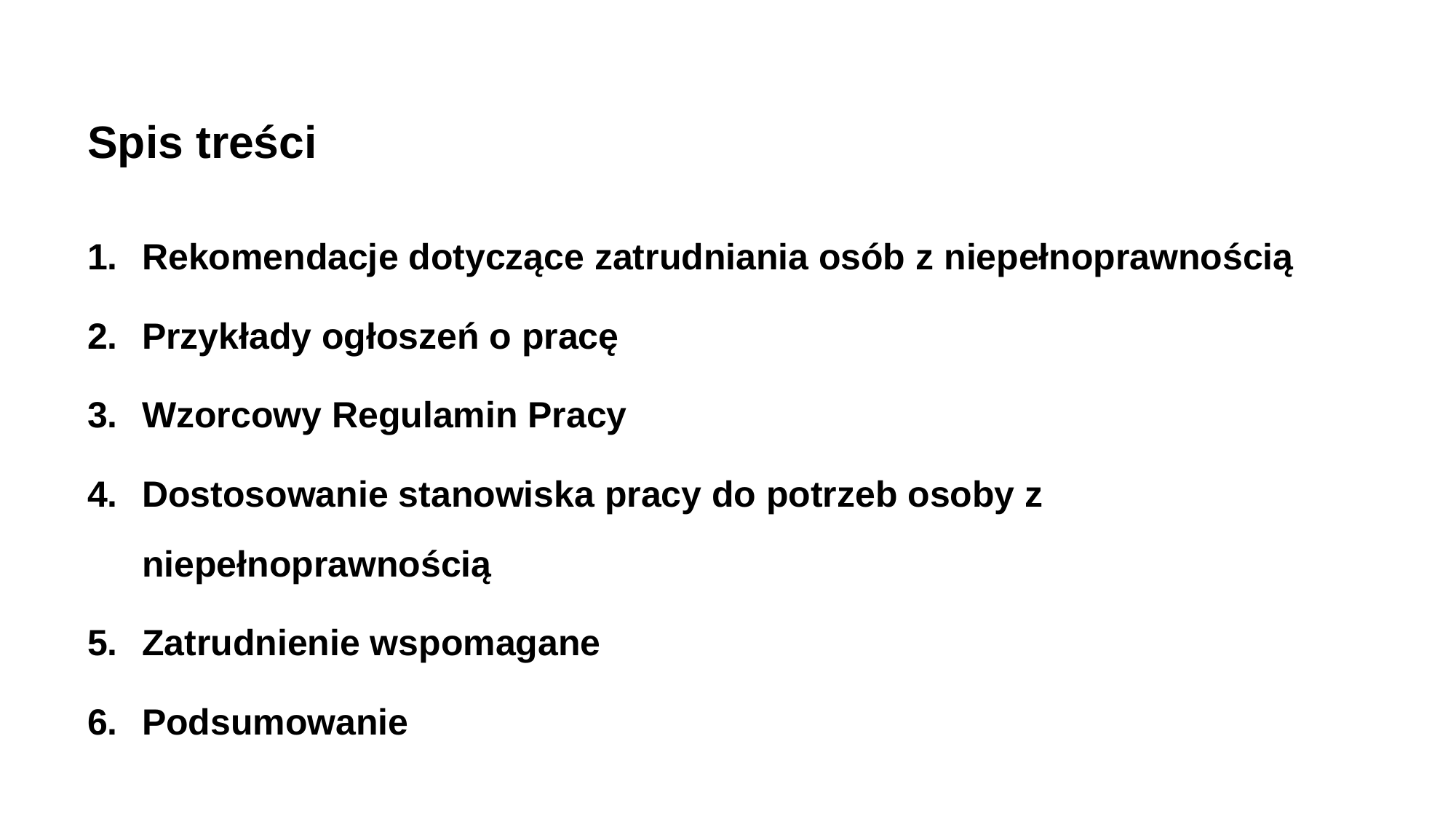

# Spis treści
Rekomendacje dotyczące zatrudniania osób z niepełnoprawnością
Przykłady ogłoszeń o pracę
Wzorcowy Regulamin Pracy
Dostosowanie stanowiska pracy do potrzeb osoby z niepełnoprawnością
Zatrudnienie wspomagane
Podsumowanie